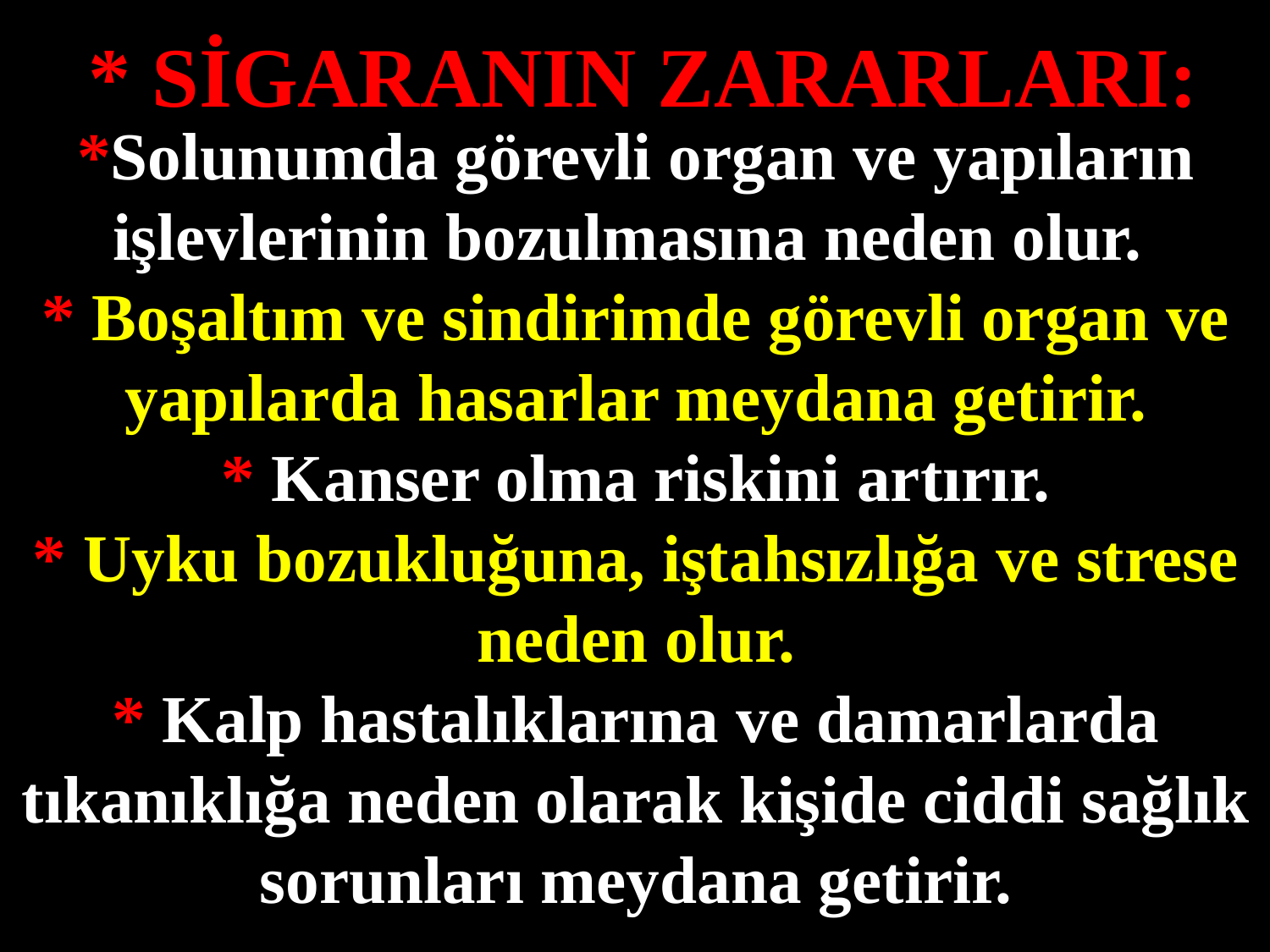

* SİGARANIN ZARARLARI:
*Solunumda görevli organ ve yapıların işlevlerinin bozulmasına neden olur.
* Boşaltım ve sindirimde görevli organ ve yapılarda hasarlar meydana getirir.
* Kanser olma riskini artırır.
* Uyku bozukluğuna, iştahsızlığa ve strese neden olur.
* Kalp hastalıklarına ve damarlarda tıkanıklığa neden olarak kişide ciddi sağlık sorunları meydana getirir.
#